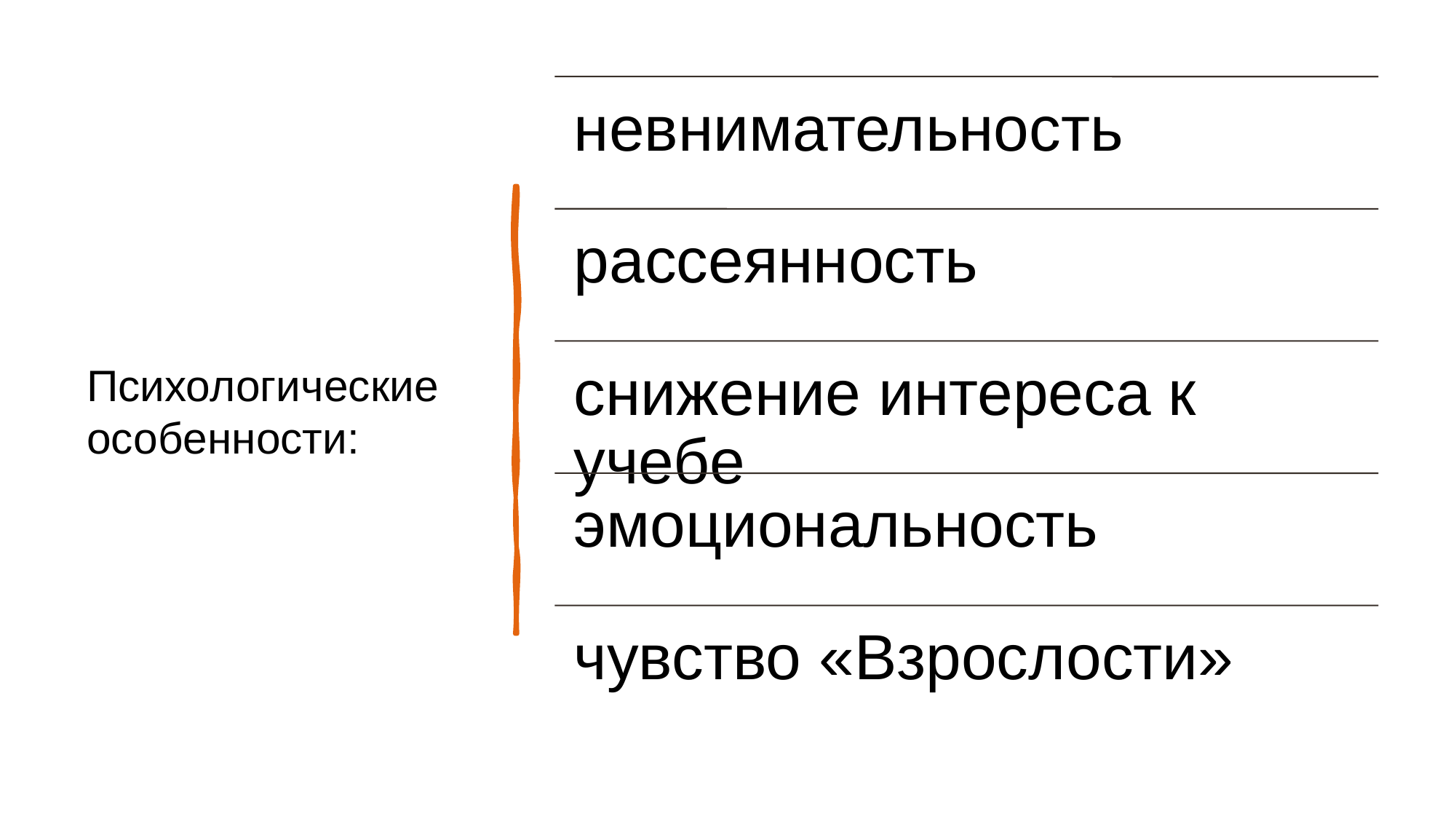

невнимательность
рассеянность
снижение интереса к учебе
эмоциональность
чувство «Взрослости»
# Психологические особенности: